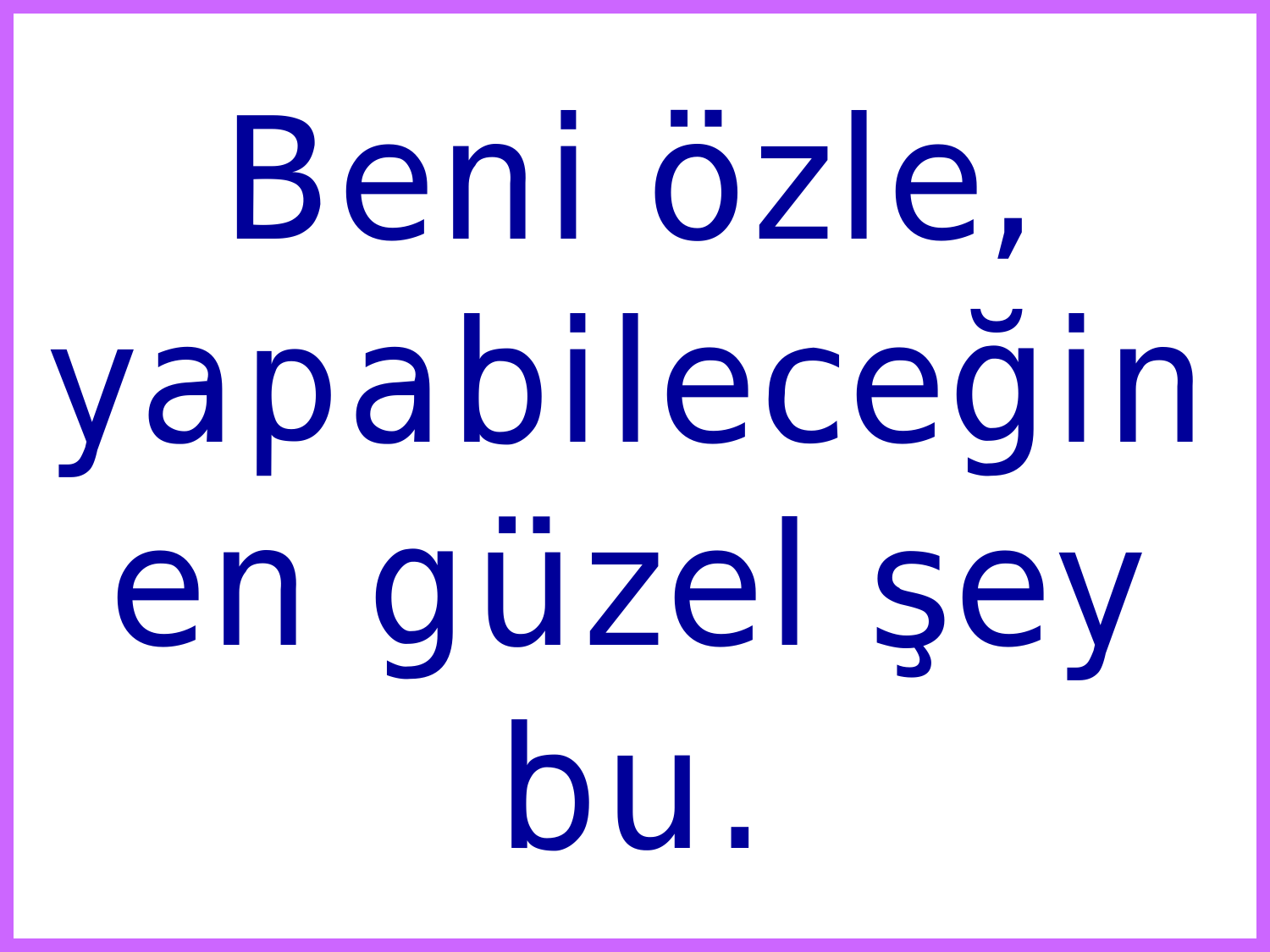

# Beni özle, yapabileceğin en güzel şey bu.